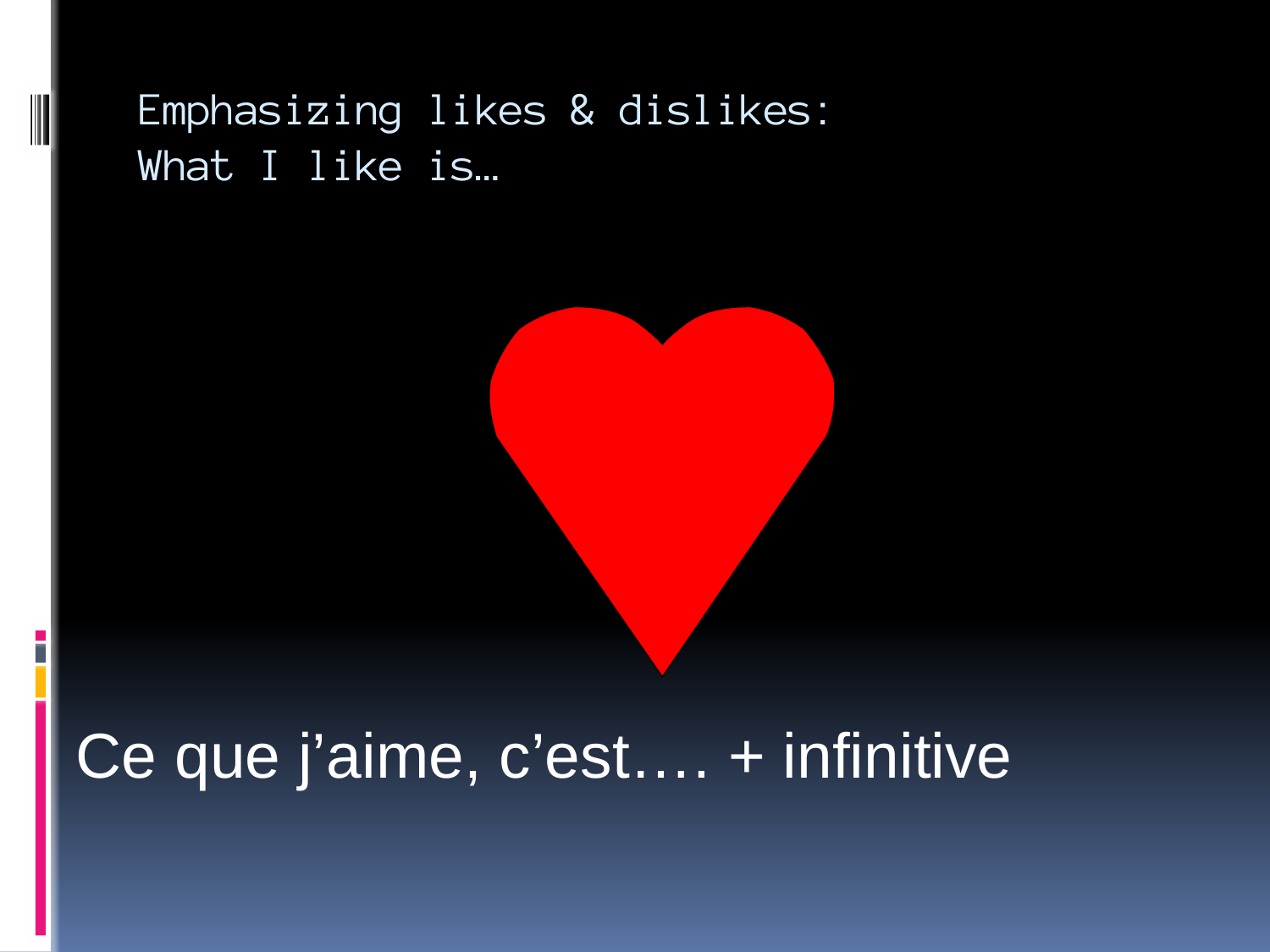

# Emphasizing likes & dislikes: What I like is…

Ce que j’aime, c’est…. + infinitive